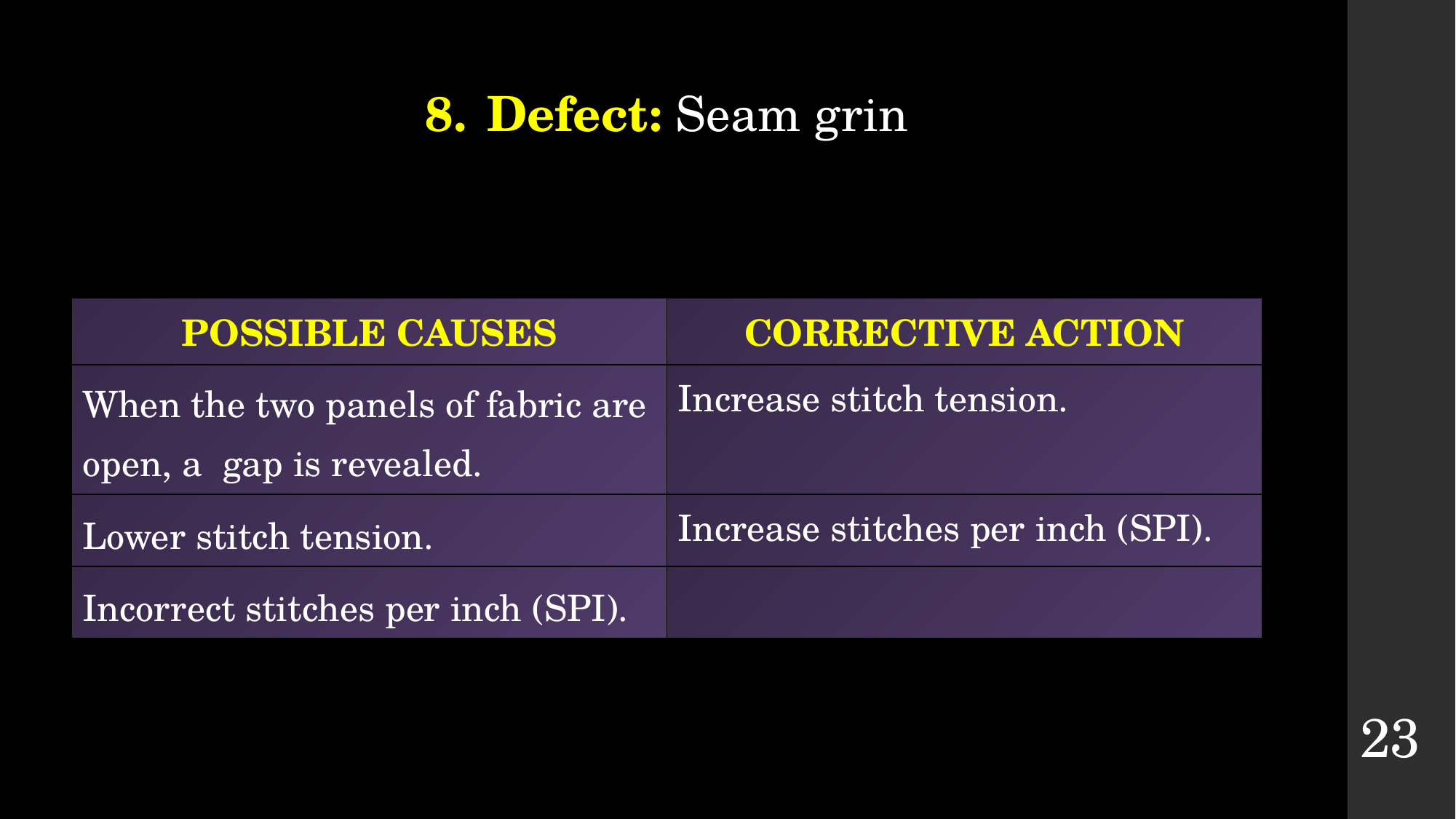

# Defect: Seam grin
| POSSIBLE CAUSES | CORRECTIVE ACTION |
| --- | --- |
| When the two panels of fabric are open, a gap is revealed. | Increase stitch tension. |
| Lower stitch tension. | Increase stitches per inch (SPI). |
| Incorrect stitches per inch (SPI). |  |
23